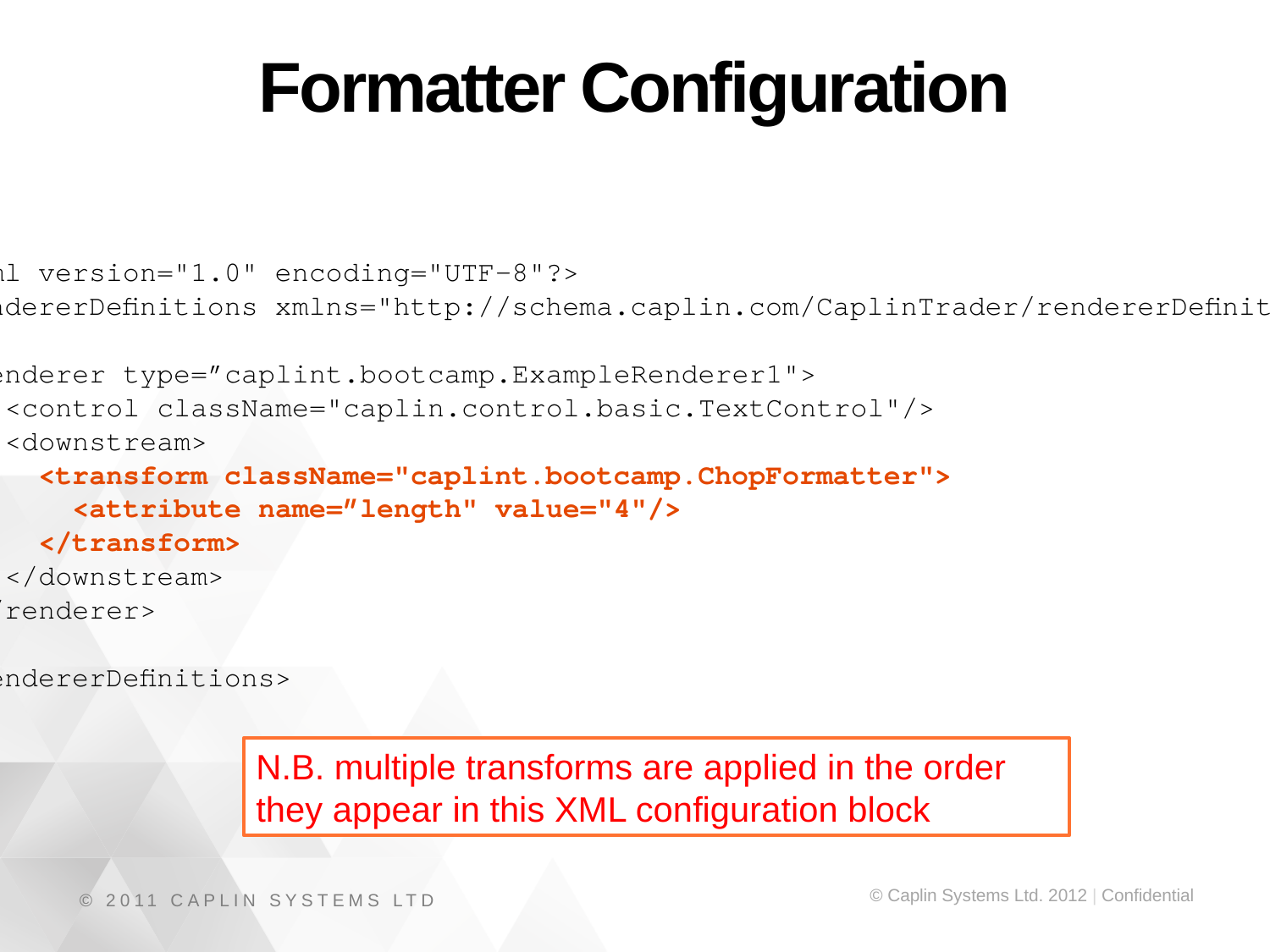

# Formatter Configuration
<?xml version="1.0" encoding="UTF-8"?>
<rendererDefinitions xmlns="http://schema.caplin.com/CaplinTrader/rendererDefinitions">

 <renderer type=”caplint.bootcamp.ExampleRenderer1">
    <control className="caplin.control.basic.TextControl"/>
    <downstream>
      <transform className="caplint.bootcamp.ChopFormatter">
        <attribute name=”length" value="4"/>
      </transform>
    </downstream>
  </renderer>

</rendererDefinitions>
N.B. multiple transforms are applied in the order they appear in this XML configuration block
© 2011 CAPLIN SYSTEMS LTD